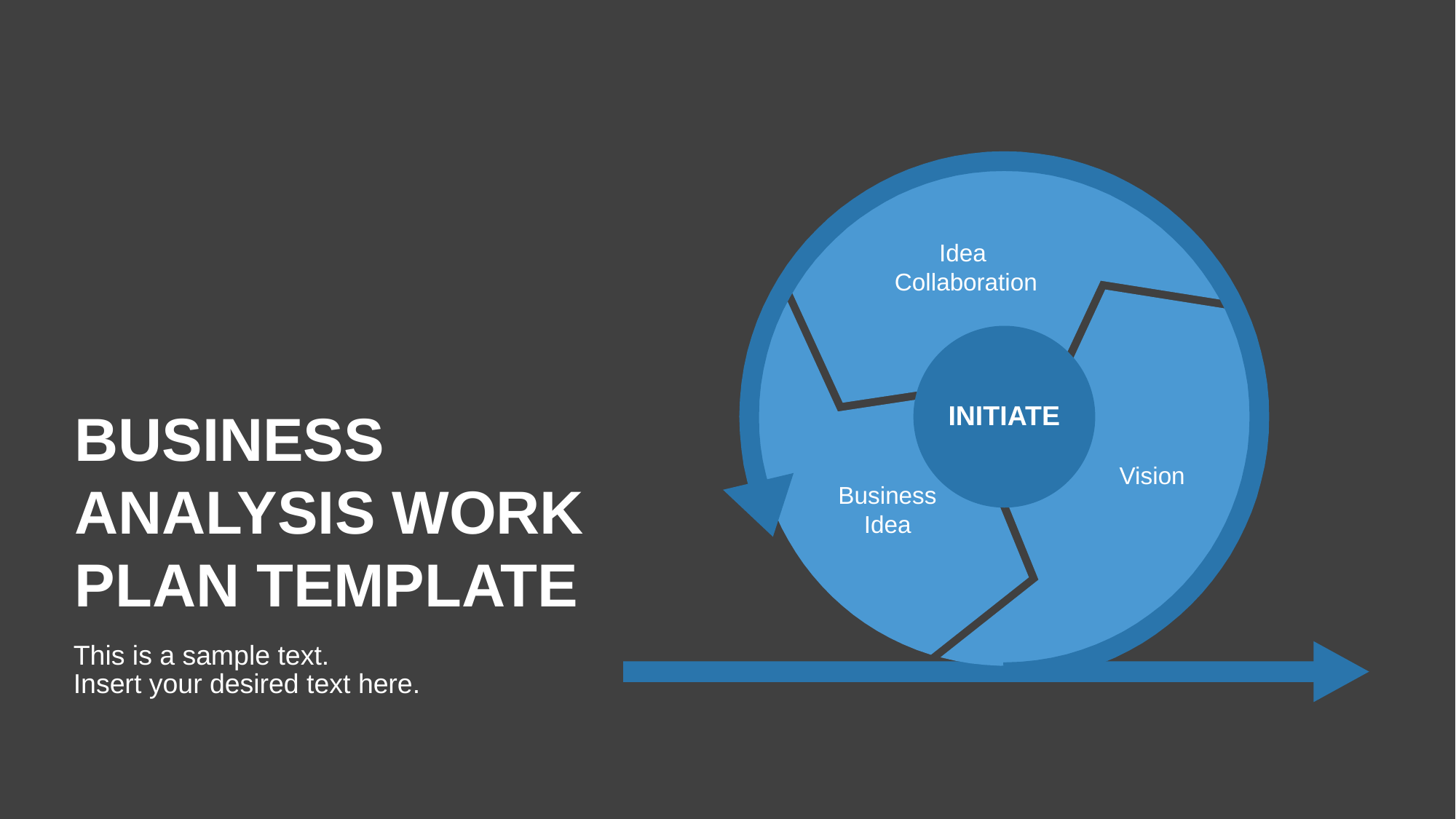

Idea
Collaboration

# BUSINESS ANALYSIS WORK PLAN TEMPLATE
INITIATE
Vision
Business
Idea
This is a sample text.
Insert your desired text here.